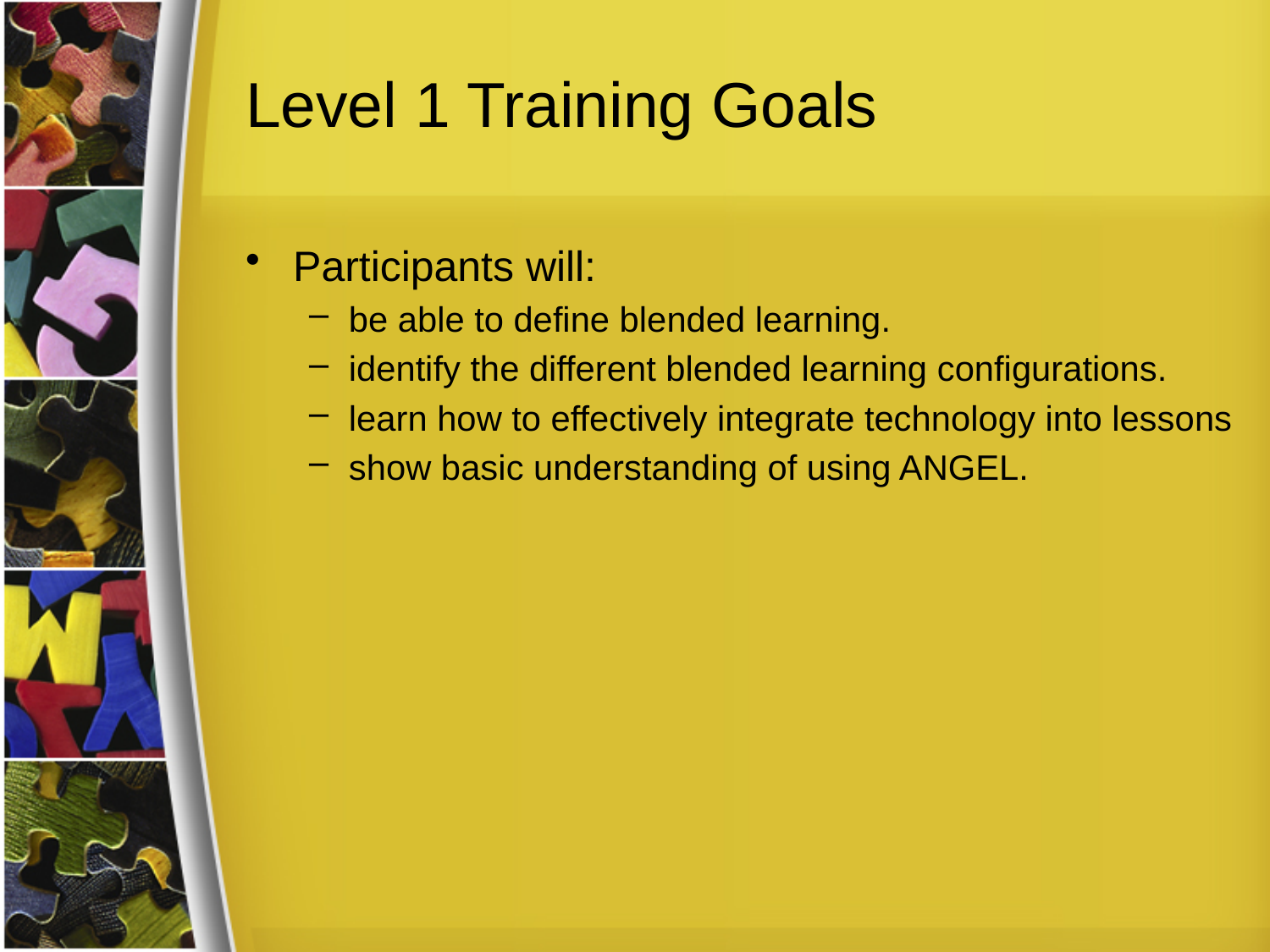

# Level 1 Training Goals
Participants will:
be able to define blended learning.
identify the different blended learning configurations.
learn how to effectively integrate technology into lessons
show basic understanding of using ANGEL.